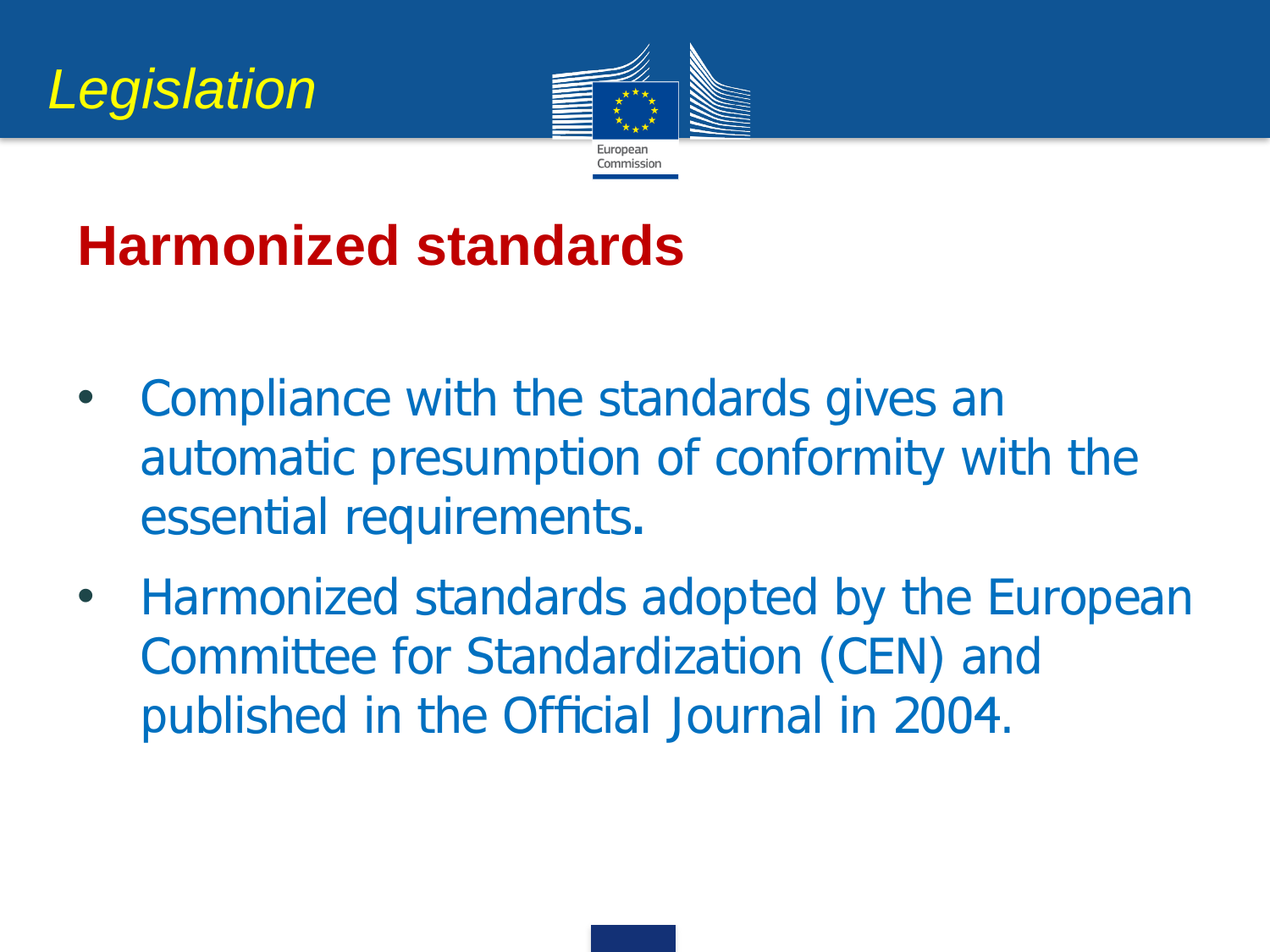

Legislation
Harmonized standards

Compliance with the standards gives an automatic presumption of conformity with the essential requirements.
Harmonized standards adopted by the European Committee for Standardization (CEN) and published in the Official Journal in 2004.